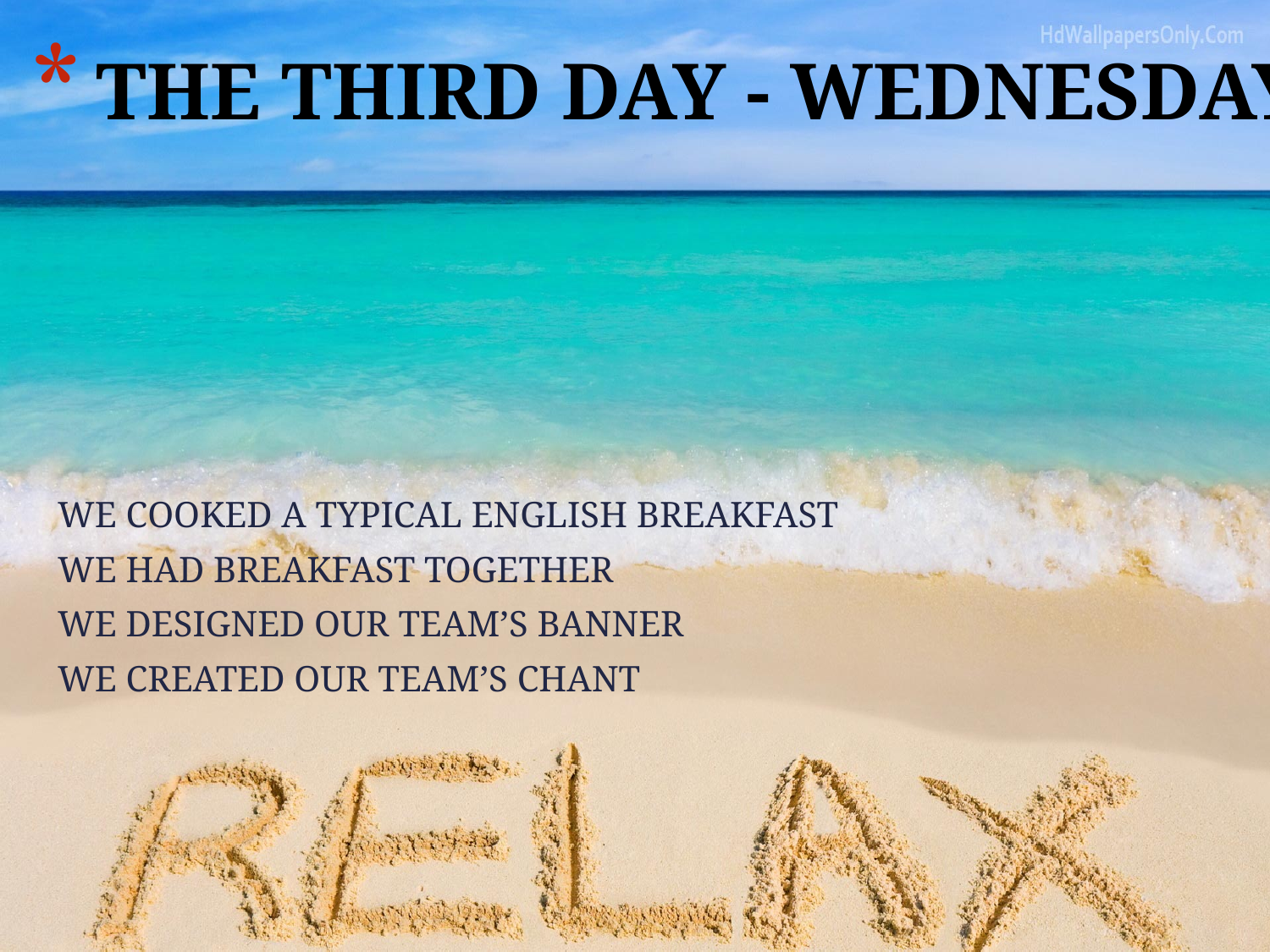

# THE THIRD DAY - WEDNESDAY
WE COOKED A TYPICAL ENGLISH BREAKFAST
WE HAD BREAKFAST TOGETHER
WE DESIGNED OUR TEAM’S BANNER
WE CREATED OUR TEAM’S CHANT